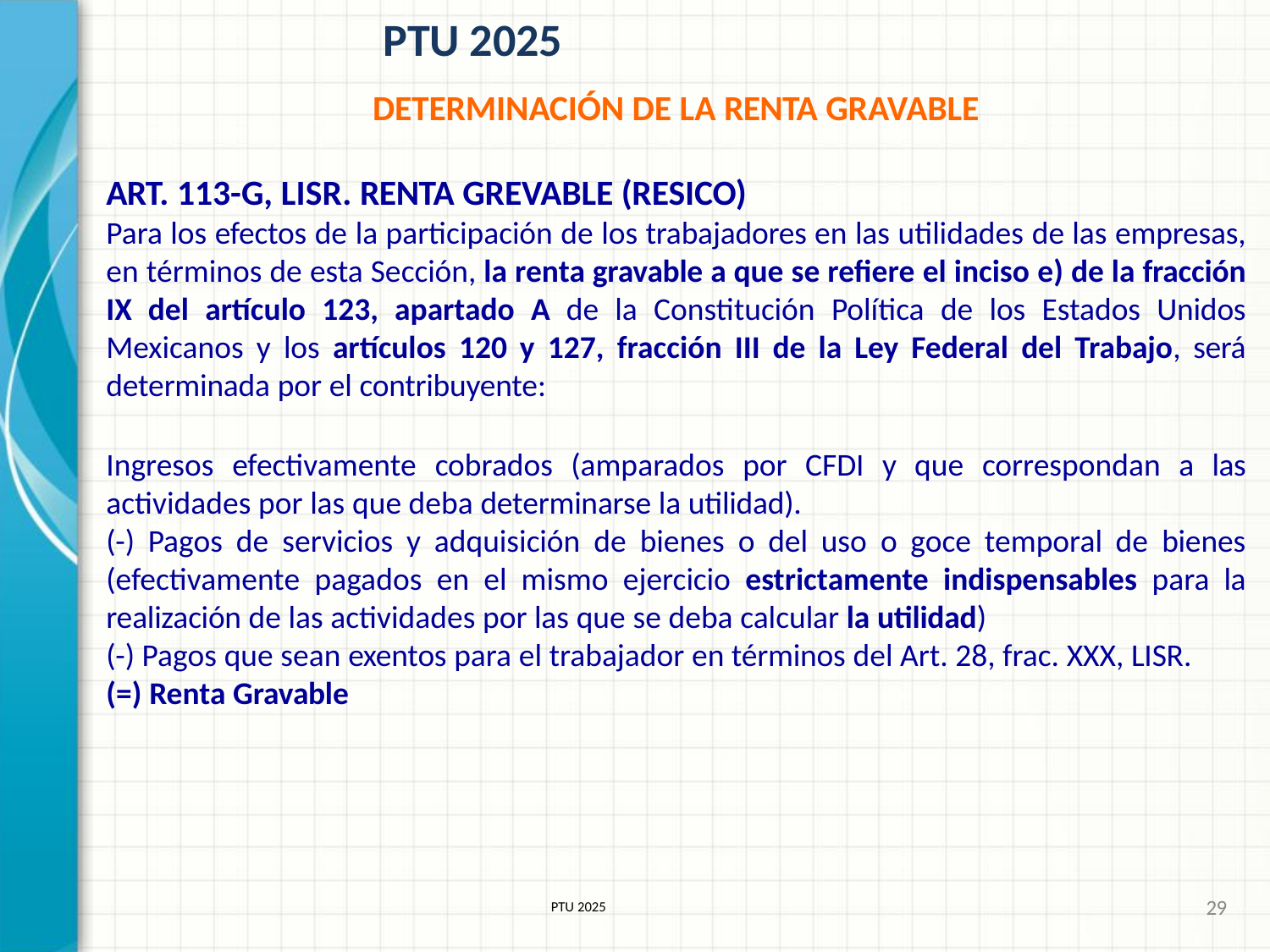

# PTU 2025
DETERMINACIÓN DE LA RENTA GRAVABLE
ART. 113-G, LISR. RENTA GREVABLE (RESICO)
Para los efectos de la participación de los trabajadores en las utilidades de las empresas, en términos de esta Sección, la renta gravable a que se refiere el inciso e) de la fracción IX del artículo 123, apartado A de la Constitución Política de los Estados Unidos Mexicanos y los artículos 120 y 127, fracción III de la Ley Federal del Trabajo, será determinada por el contribuyente:

Ingresos  efectivamente  cobrados  (amparados  por  CFDI  y  que  correspondan  a  las actividades por las que deba determinarse la utilidad).
(-) Pagos de servicios y adquisición de bienes o del uso o goce temporal de bienes (efectivamente pagados en el mismo ejercicio estrictamente indispensables para la realización de las actividades por las que se deba calcular la utilidad)
(-) Pagos que sean exentos para el trabajador en términos del Art. 28, frac. XXX, LISR.
(=) Renta Gravable
29
PTU 2025